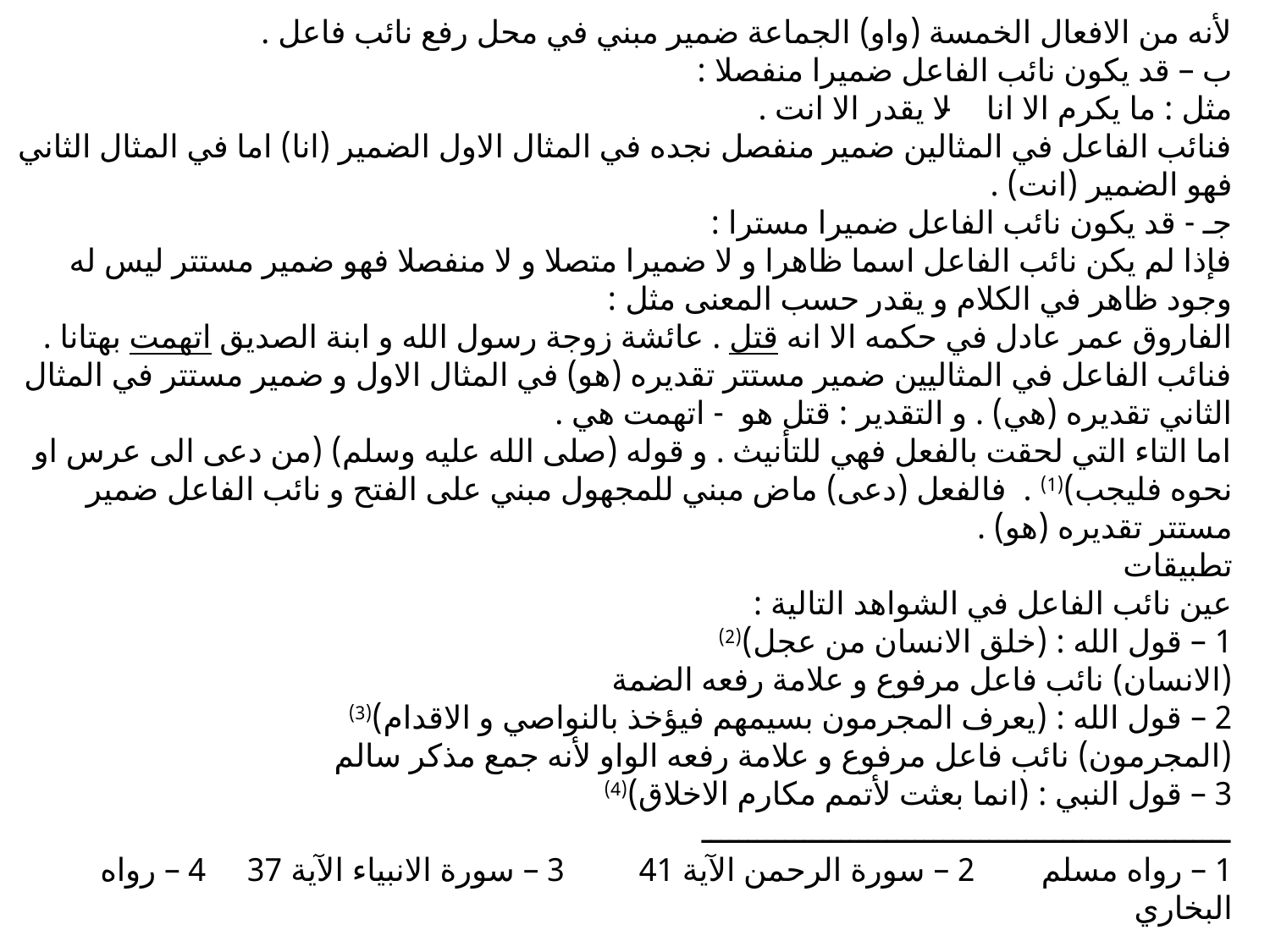

لأنه من الافعال الخمسة (واو) الجماعة ضمير مبني في محل رفع نائب فاعل .
ب – قد يكون نائب الفاعل ضميرا منفصلا :
مثل : ما يكرم الا انا  - لا يقدر الا انت .
فنائب الفاعل في المثالين ضمير منفصل نجده في المثال الاول الضمير (انا) اما في المثال الثاني فهو الضمير (انت) .
جـ - قد يكون نائب الفاعل ضميرا مسترا :
فإذا لم يكن نائب الفاعل اسما ظاهرا و لا ضميرا متصلا و لا منفصلا فهو ضمير مستتر ليس له وجود ظاهر في الكلام و يقدر حسب المعنى مثل :
الفاروق عمر عادل في حكمه الا انه قتل . عائشة زوجة رسول الله و ابنة الصديق اتهمت بهتانا .
فنائب الفاعل في المثاليين ضمير مستتر تقديره (هو) في المثال الاول و ضمير مستتر في المثال الثاني تقديره (هي) . و التقدير : قتل هو  - اتهمت هي .
اما التاء التي لحقت بالفعل فهي للتأنيث . و قوله (صلى الله عليه وسلم) (من دعى الى عرس او نحوه فليجب)(1) .  فالفعل (دعى) ماض مبني للمجهول مبني على الفتح و نائب الفاعل ضمير مستتر تقديره (هو) .
تطبيقات
عين نائب الفاعل في الشواهد التالية :
1 – قول الله : (خلق الانسان من عجل)(2)
(الانسان) نائب فاعل مرفوع و علامة رفعه الضمة
2 – قول الله : (يعرف المجرمون بسيمهم فيؤخذ بالنواصي و الاقدام)(3)
(المجرمون) نائب فاعل مرفوع و علامة رفعه الواو لأنه جمع مذكر سالم
3 – قول النبي : (انما بعثت لأتمم مكارم الاخلاق)(4)
ـــــــــــــــــــــــــــــــــــــــــــــــــــــــــ
1 – رواه مسلم        2 – سورة الرحمن الآية 41         3 – سورة الانبياء الآية 37     4 – رواه البخاري